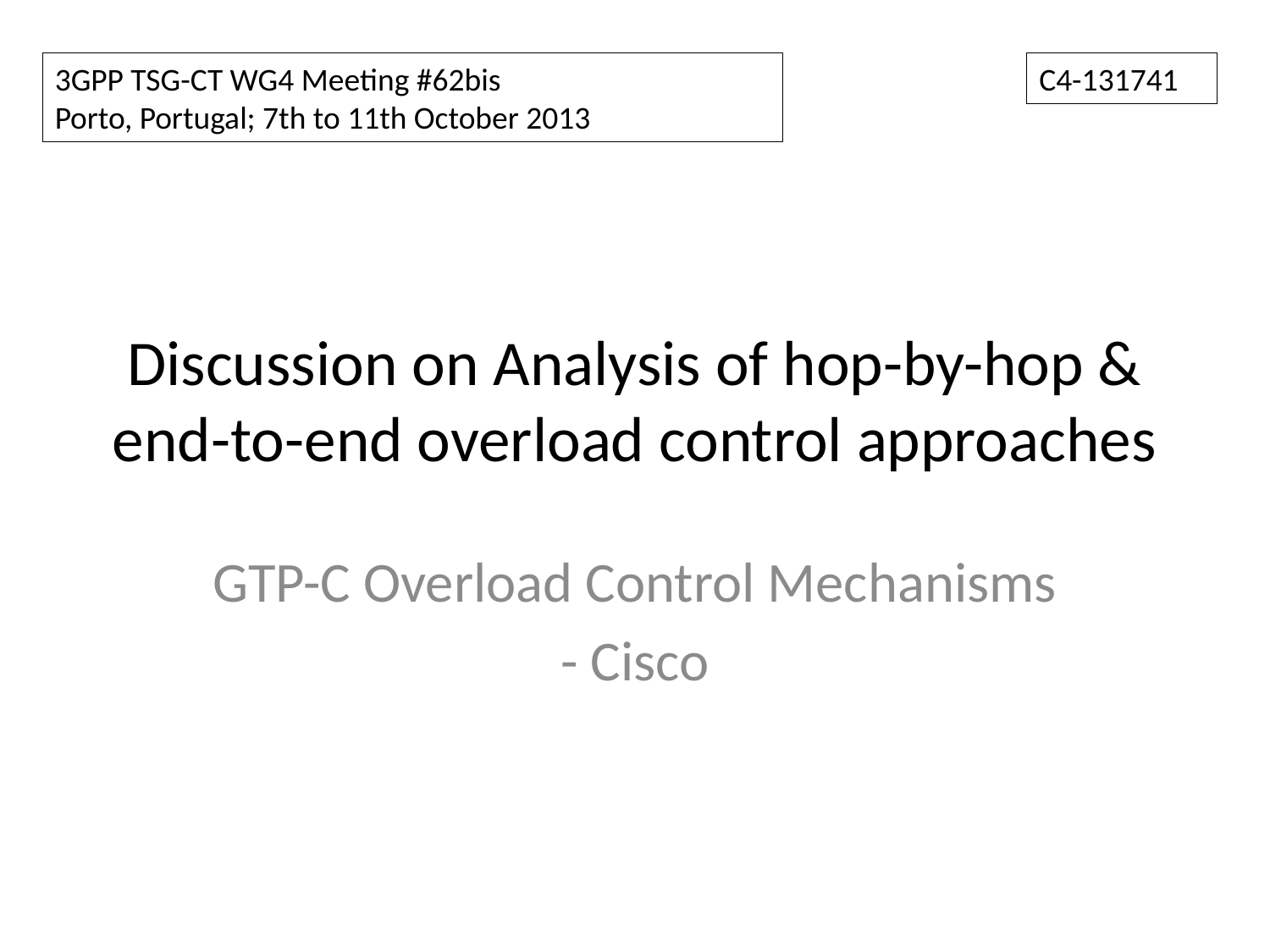

3GPP TSG-CT WG4 Meeting #62bis
Porto, Portugal; 7th to 11th October 2013
C4-131741
# Discussion on Analysis of hop-by-hop & end-to-end overload control approaches
GTP-C Overload Control Mechanisms
- Cisco